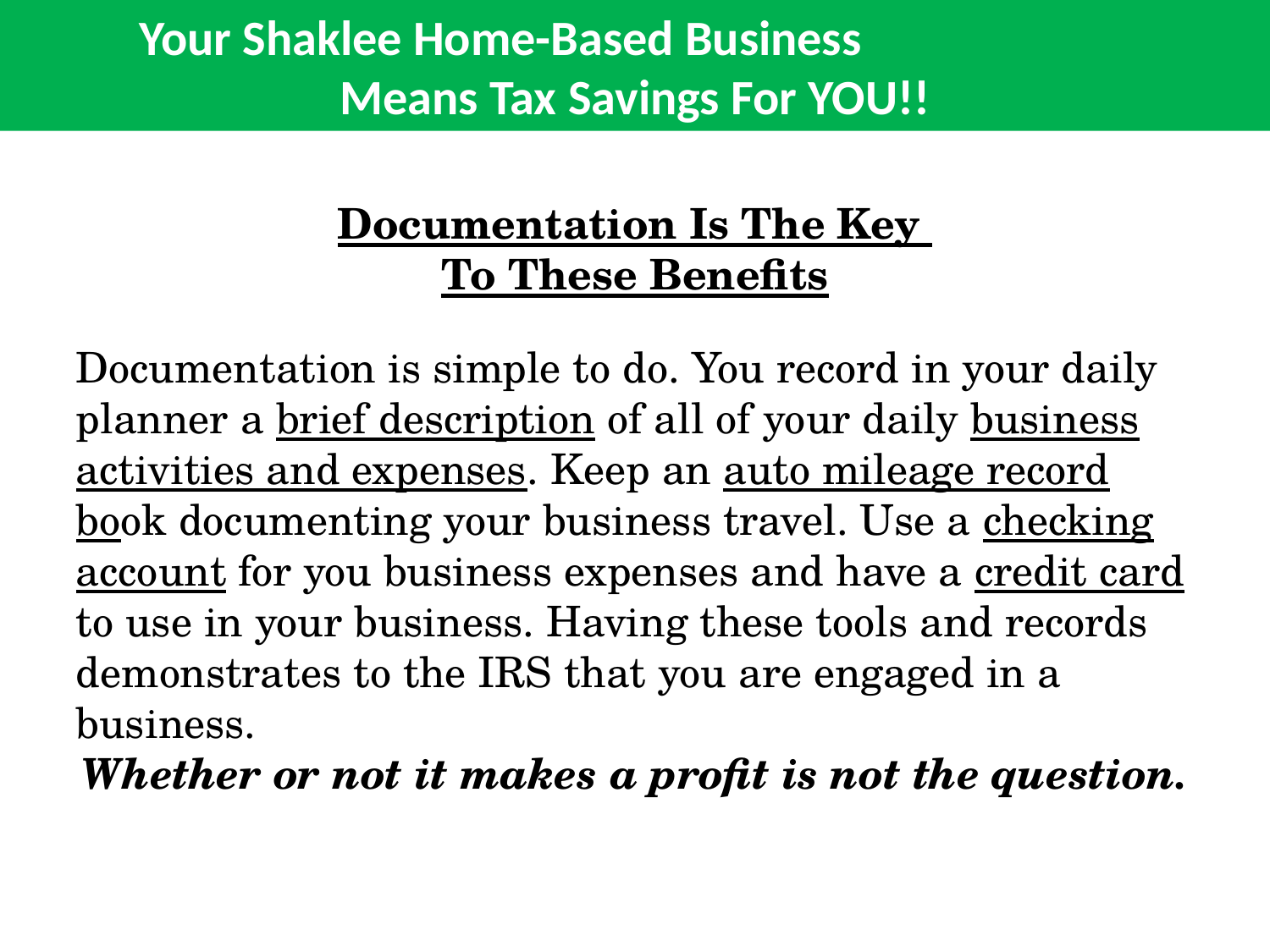

Your Shaklee Home-Based Business
Means Tax Savings For YOU!!

Documentation Is The Key
To These Benefits

Documentation is simple to do. You record in your daily planner a brief description of all of your daily business activities and expenses. Keep an auto mileage record book documenting your business travel. Use a checking account for you business expenses and have a credit card to use in your business. Having these tools and records demonstrates to the IRS that you are engaged in a business.
Whether or not it makes a profit is not the question.